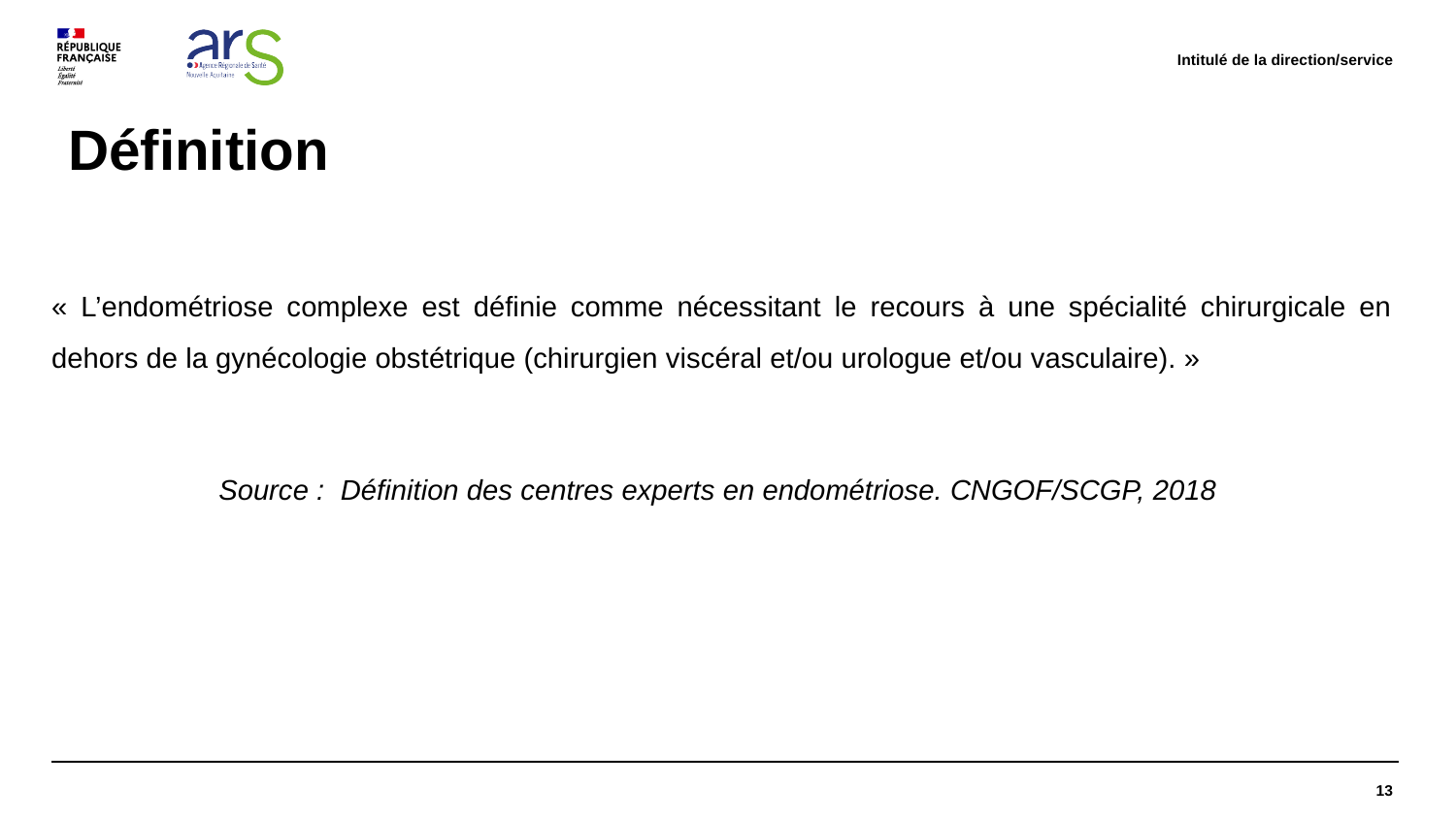

Intitulé de la direction/service
# Définition

« L’endométriose complexe est définie comme nécessitant le recours à une spécialité chirurgicale en dehors de la gynécologie obstétrique (chirurgien viscéral et/ou urologue et/ou vasculaire). »

Source :  Définition des centres experts en endométriose. CNGOF/SCGP, 2018

13